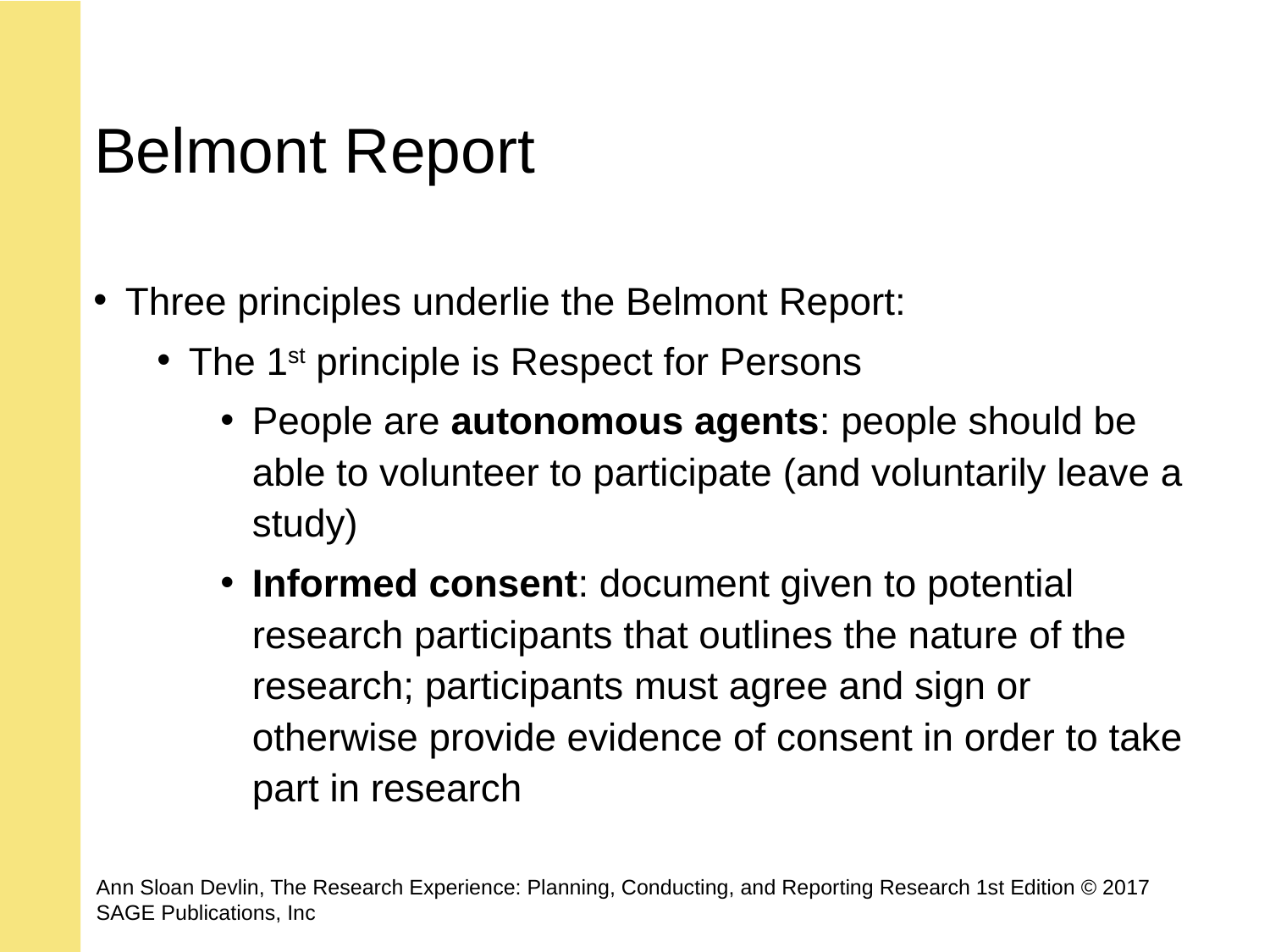

# Belmont Report
Three principles underlie the Belmont Report:
The 1st principle is Respect for Persons
People are autonomous agents: people should be able to volunteer to participate (and voluntarily leave a study)
Informed consent: document given to potential research participants that outlines the nature of the research; participants must agree and sign or otherwise provide evidence of consent in order to take part in research